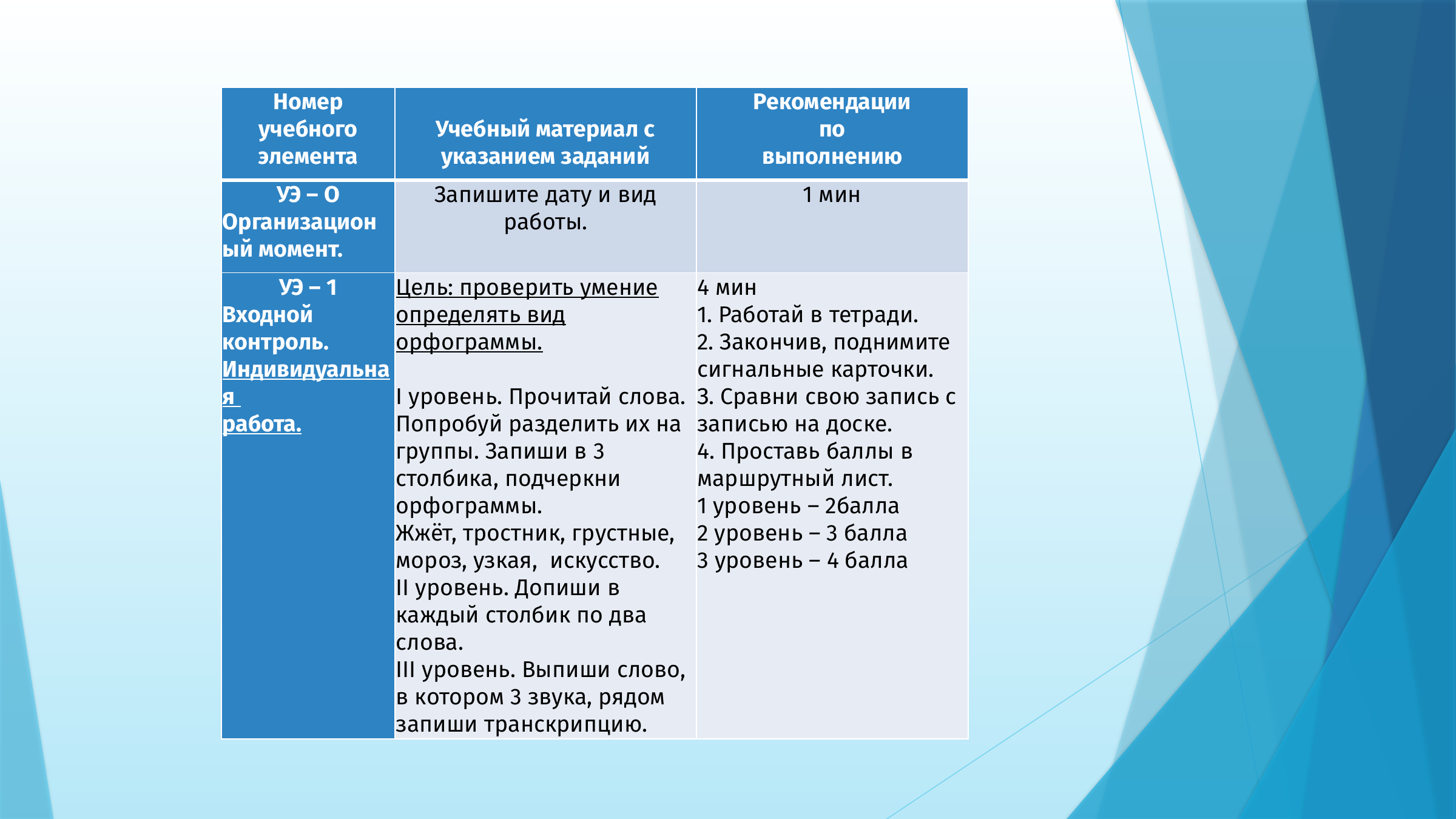

| Номер учебного элемента | Учебный материал с указанием заданий | Рекомендации по выполнению |
| --- | --- | --- |
| УЭ – О Организационый момент. | Запишите дату и вид работы. | 1 мин |
| УЭ – 1 Входной контроль. Индивидуальная работа. | Цель: проверить умение определять вид орфограммы.   I уровень. Прочитай слова. Попробуй разделить их на группы. Запиши в 3 столбика, подчеркни орфограммы. Жжёт, тростник, грустные, мороз, узкая, искусство. II уровень. Допиши в каждый столбик по два слова. III уровень. Выпиши слово, в котором 3 звука, рядом запиши транскрипцию. | 4 мин 1. Работай в тетради. 2. Закончив, поднимите сигнальные карточки. З. Сравни свою запись с записью на доске. 4. Проставь баллы в маршрутный лист. 1 уровень – 2балла 2 уровень – 3 балла 3 уровень – 4 балла |